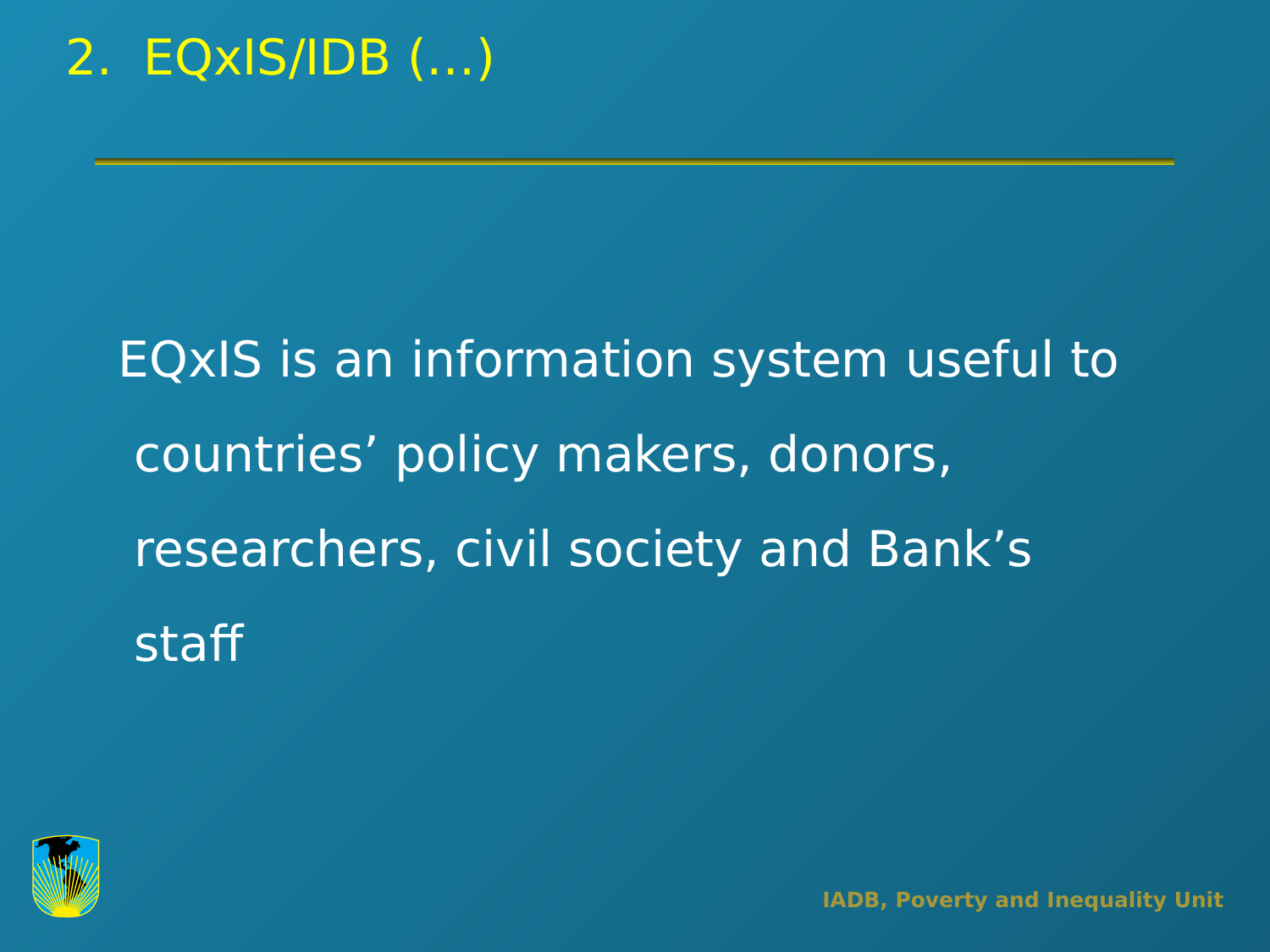

# 2.  EQxIS/IDB (…)
  EQxIS is an information system useful to countries’ policy makers, donors, researchers, civil society and Bank’s staff